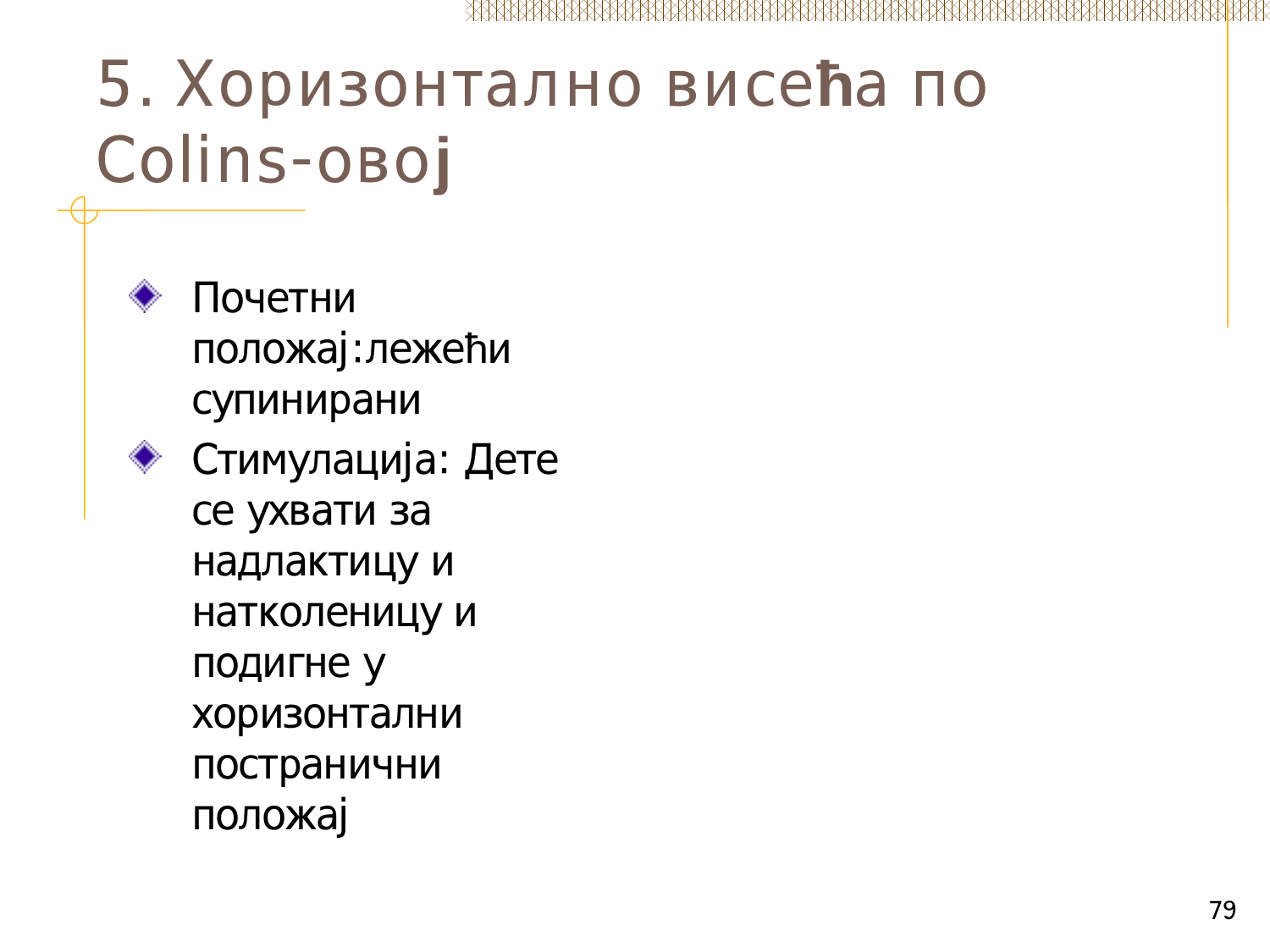

# 5. Хоризонтално висећа по Colins-овој
Почетни положај:лежећи супинирани
Стимулација: Дете се ухвати за надлактицу и натколеницу и подигне у хоризонтални постранични положај

79